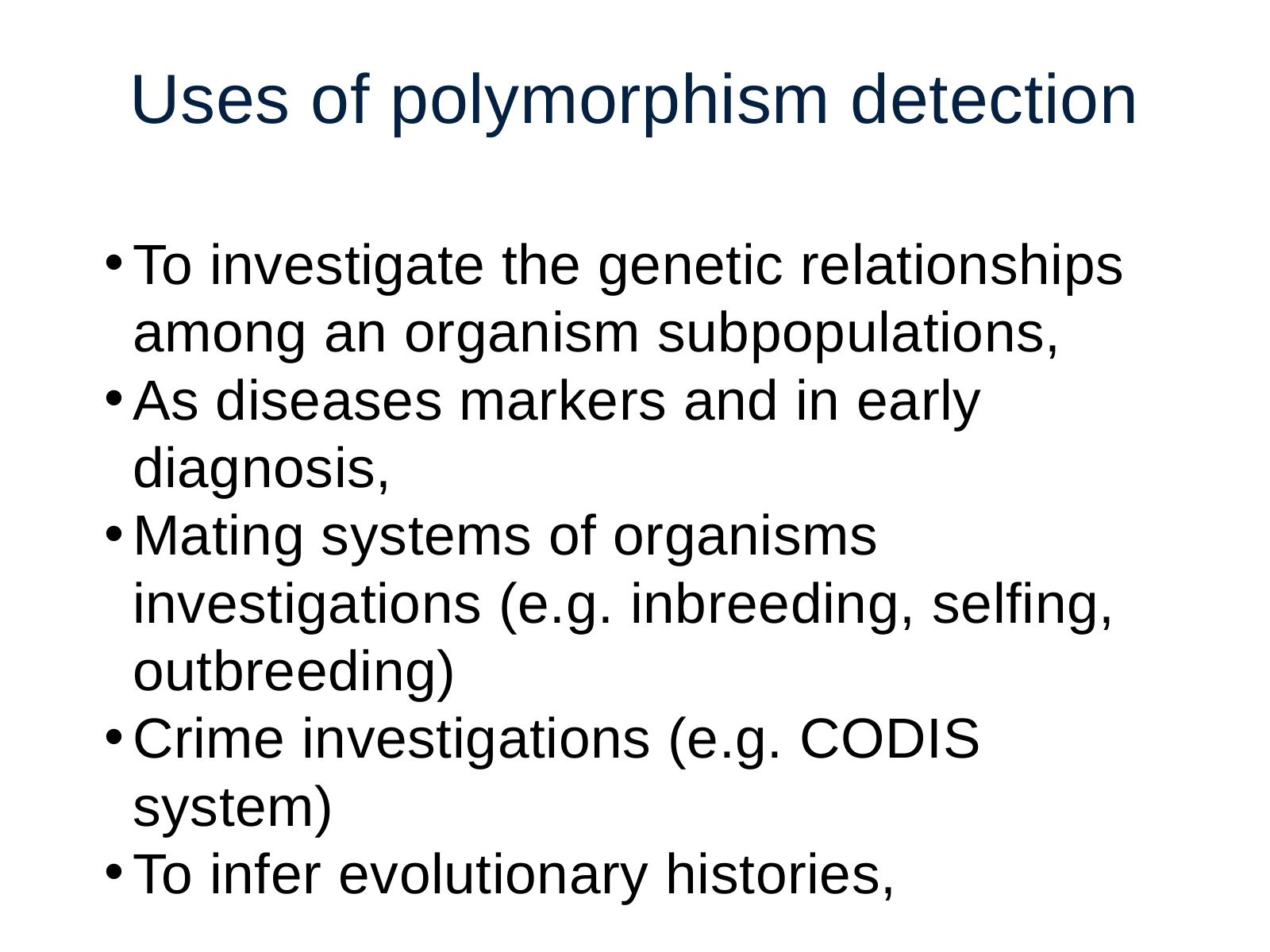

Uses of polymorphism detection
To investigate the genetic relationships among an organism subpopulations,
As diseases markers and in early diagnosis,
Mating systems of organisms investigations (e.g. inbreeding, selfing, outbreeding)
Crime investigations (e.g. CODIS system)
To infer evolutionary histories,